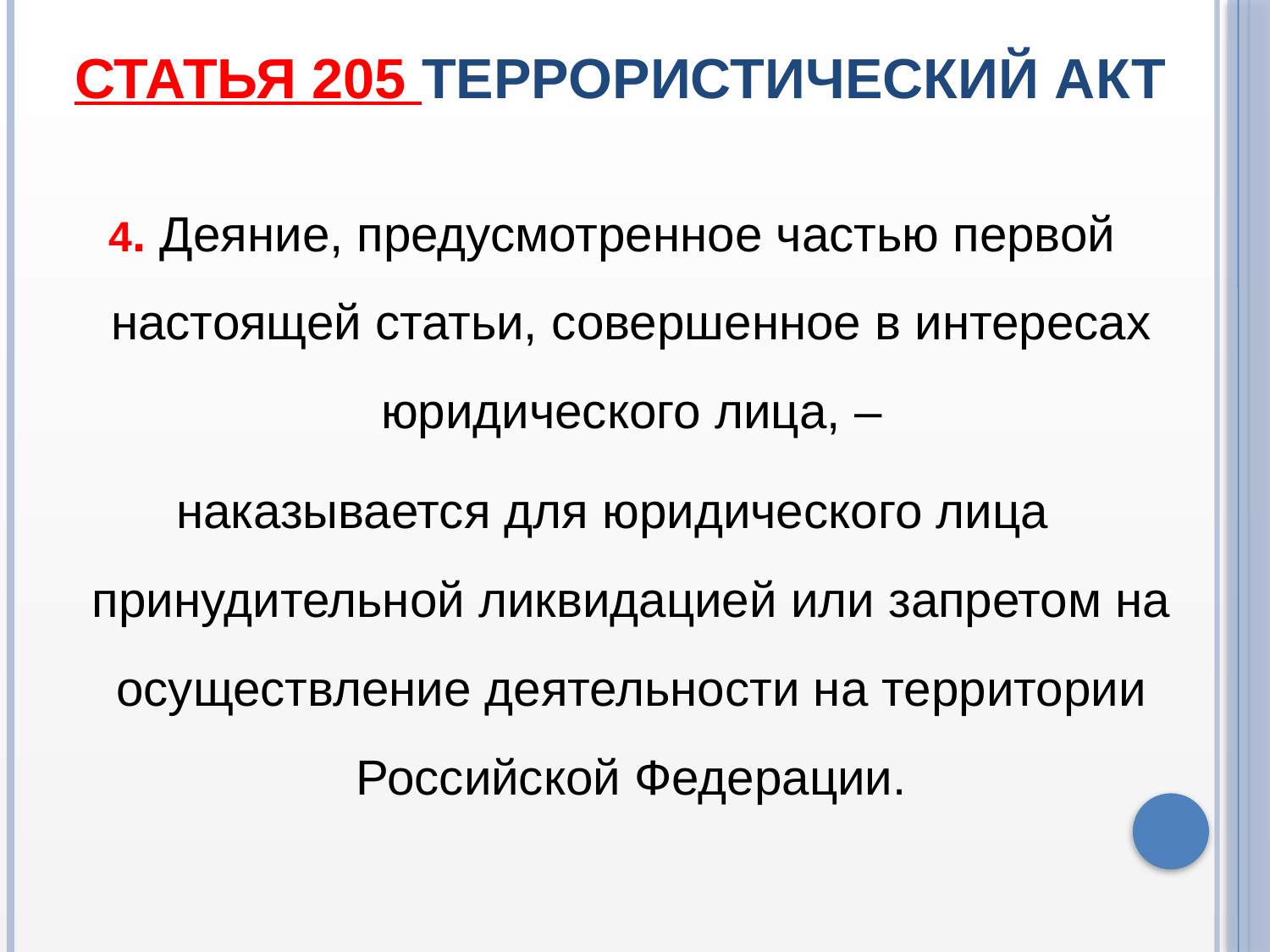

# Статья 205 Террористический акт
4. Деяние, предусмотренное частью первой настоящей статьи, совершенное в интересах юридического лица, –
наказывается для юридического лица принудительной ликвидацией или запретом на осуществление деятельности на территории Российской Федерации.